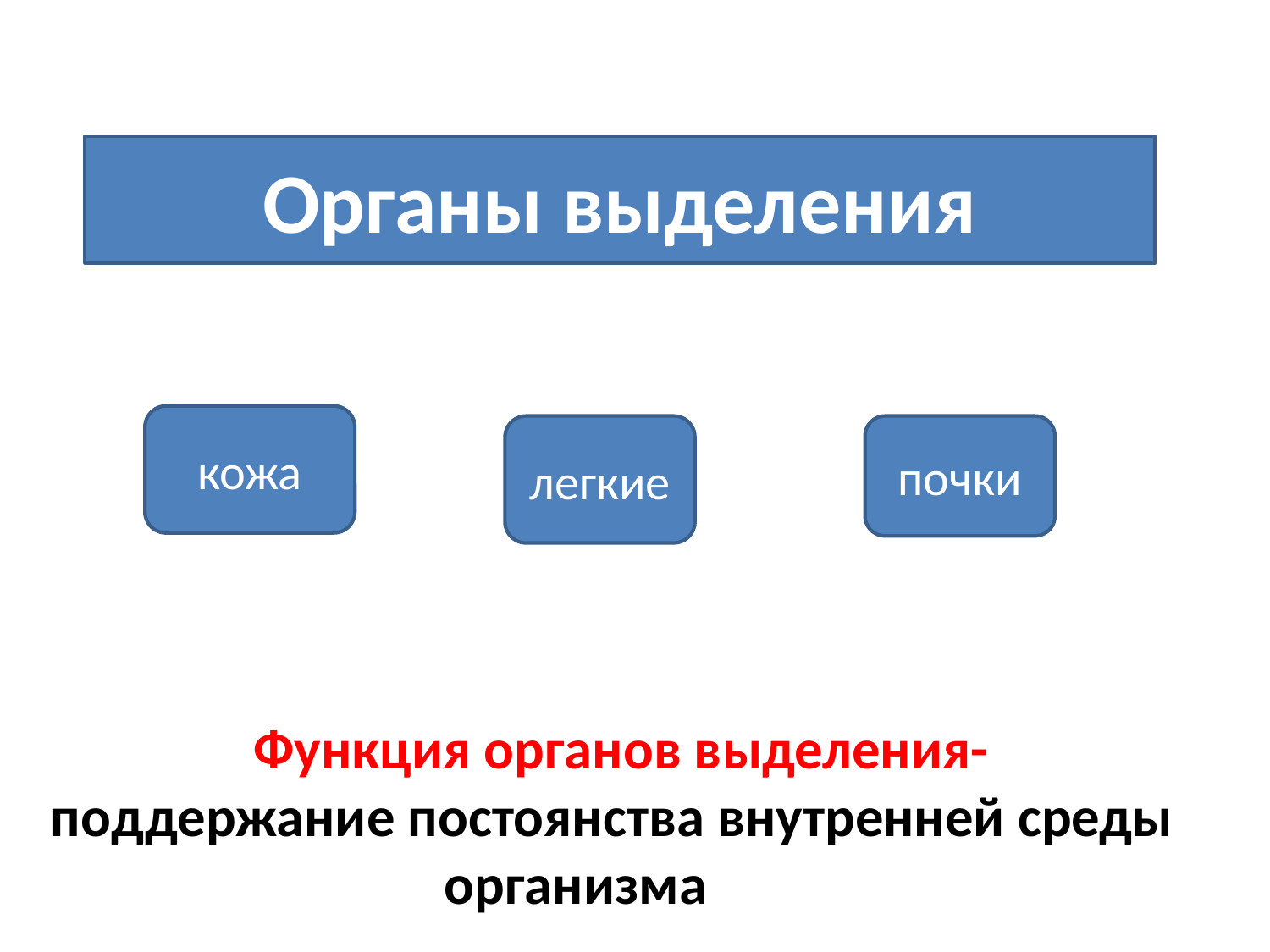

#
Органы выделения
кожа
легкие
почки

                   Функция органов выделения-
   поддержание постоянства внутренней среды
                                  организма